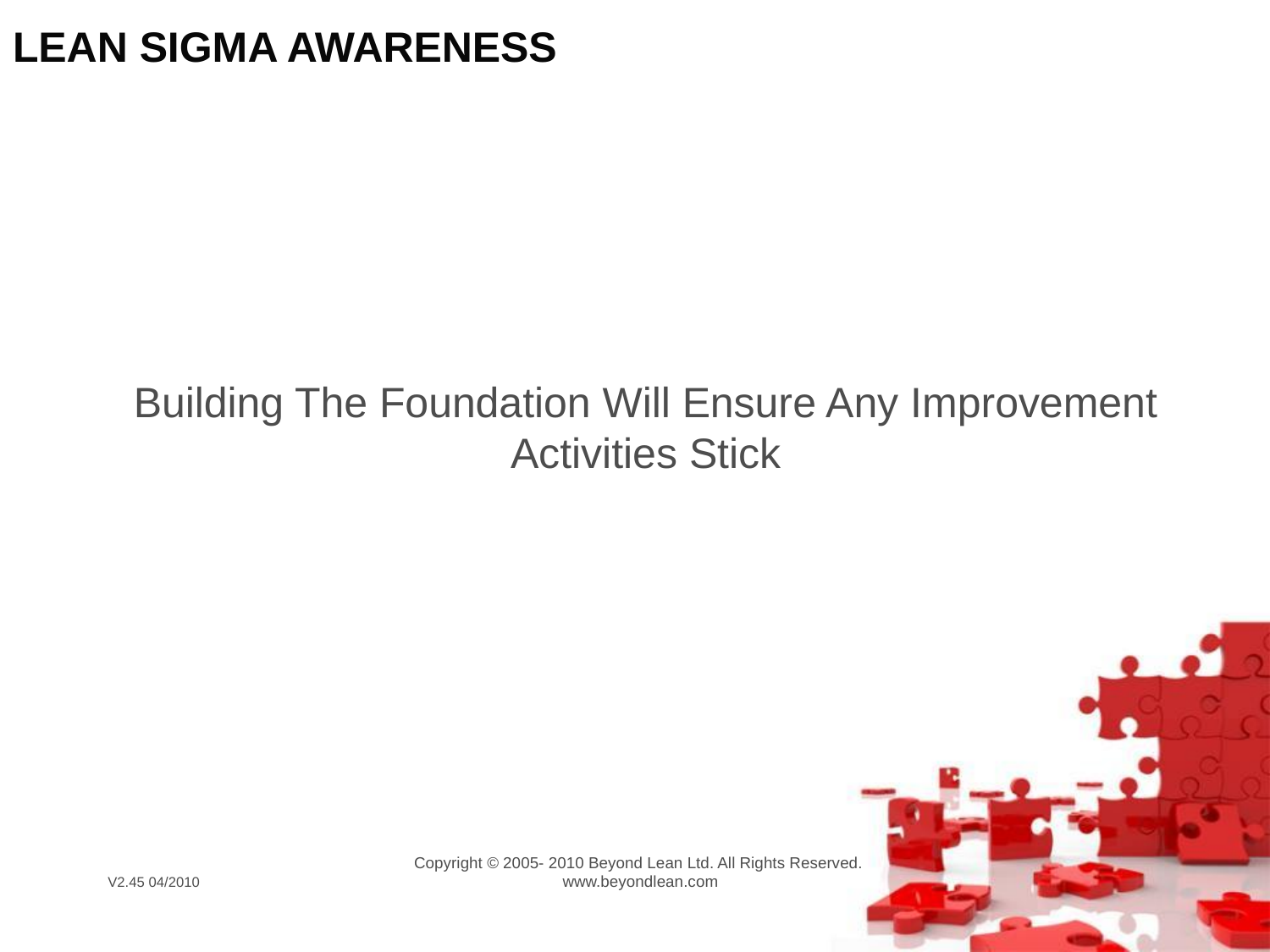

LEAN SIGMA AWARENESS

Building The Foundation Will Ensure Any Improvement Activities Stick